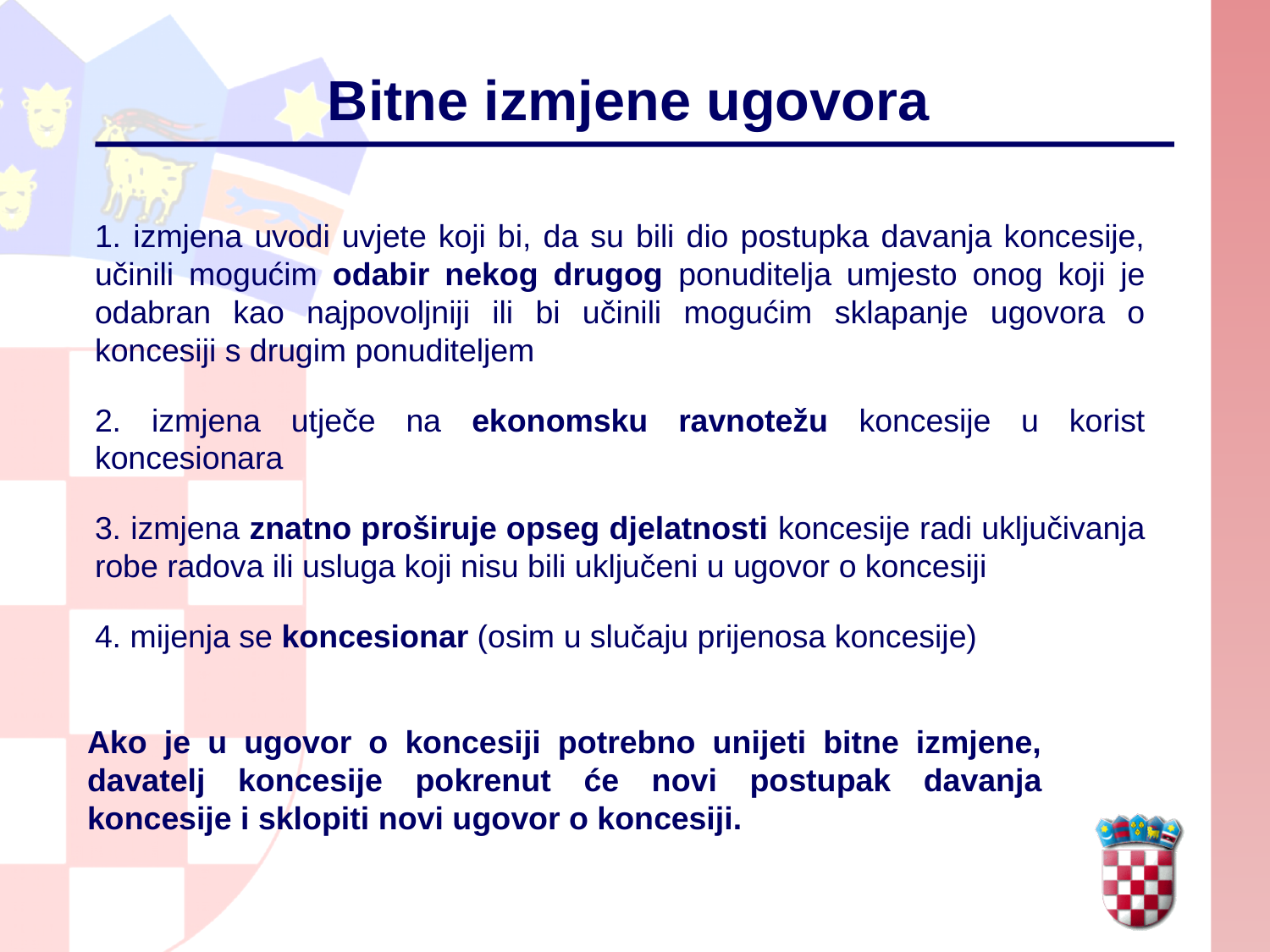

# Bitne izmjene ugovora
1. izmjena uvodi uvjete koji bi, da su bili dio postupka davanja koncesije, učinili mogućim odabir nekog drugog ponuditelja umjesto onog koji je odabran kao najpovoljniji ili bi učinili mogućim sklapanje ugovora o koncesiji s drugim ponuditeljem
2. izmjena utječe na ekonomsku ravnotežu koncesije u korist koncesionara
3. izmjena znatno proširuje opseg djelatnosti koncesije radi uključivanja robe radova ili usluga koji nisu bili uključeni u ugovor o koncesiji
4. mijenja se koncesionar (osim u slučaju prijenosa koncesije)

Ako je u ugovor o koncesiji potrebno unijeti bitne izmjene, davatelj koncesije pokrenut će novi postupak davanja koncesije i sklopiti novi ugovor o koncesiji.